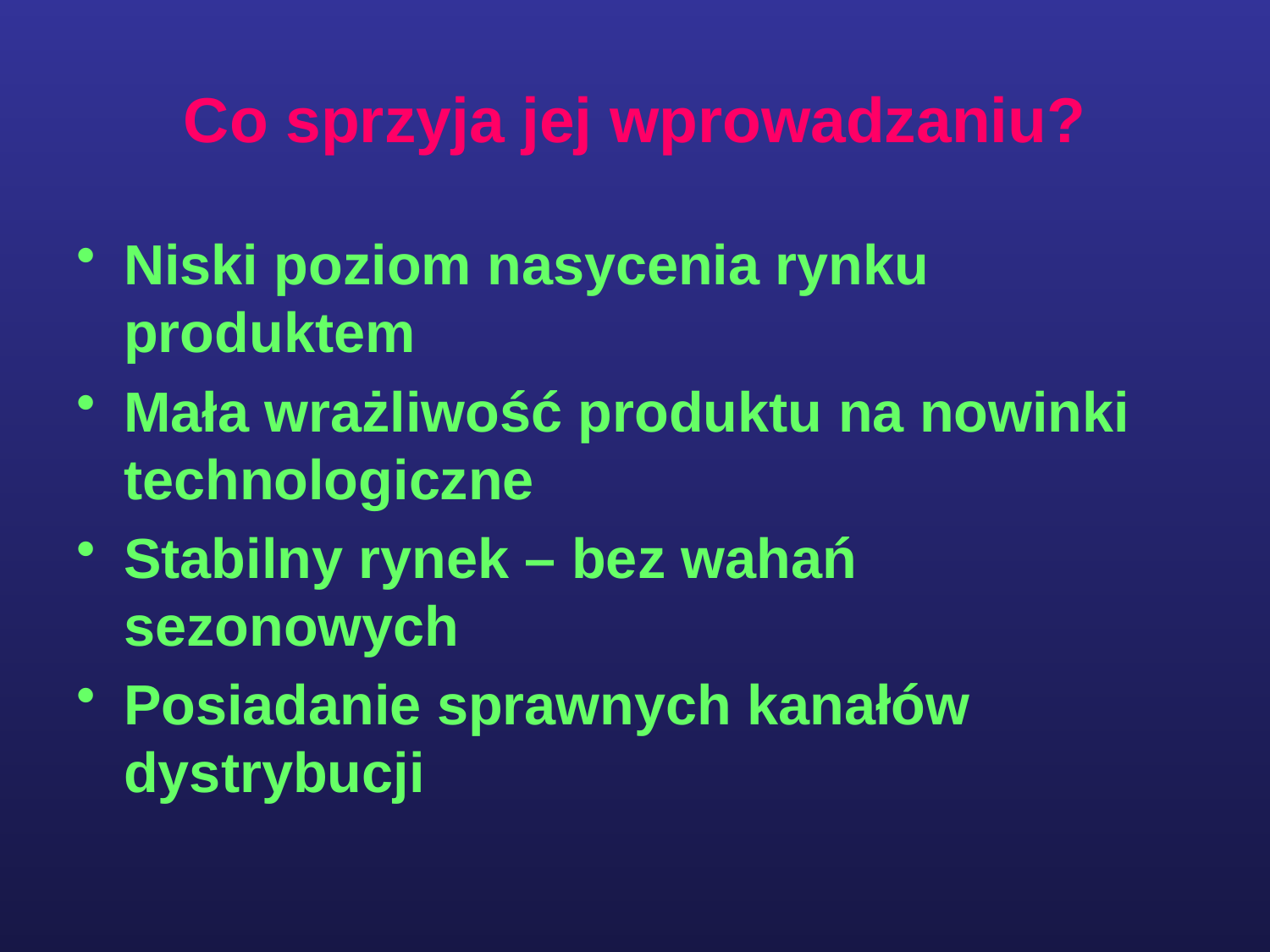

# Co sprzyja jej wprowadzaniu?
Niski poziom nasycenia rynku produktem
Mała wrażliwość produktu na nowinki technologiczne
Stabilny rynek – bez wahań sezonowych
Posiadanie sprawnych kanałów dystrybucji